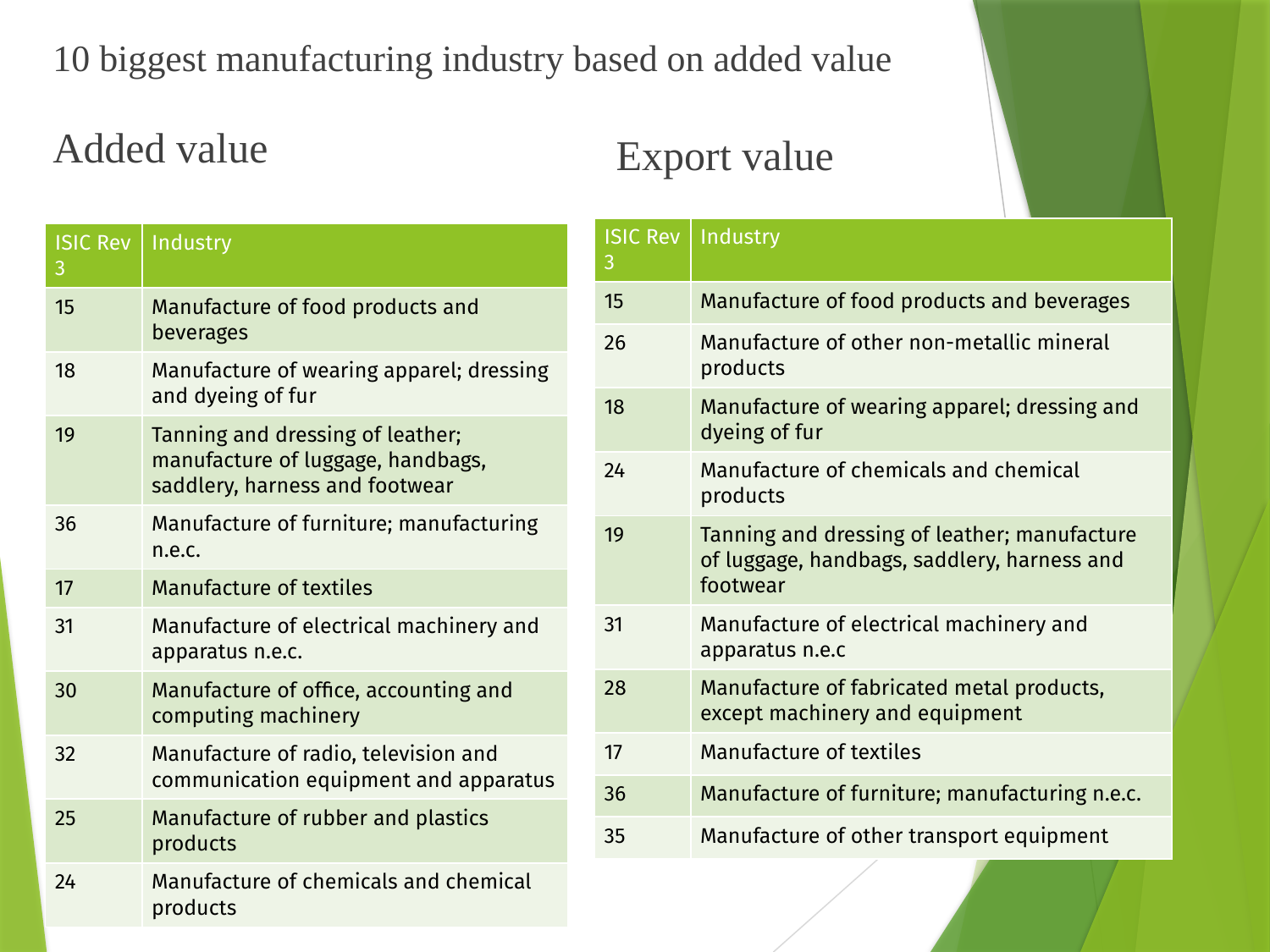

10 biggest manufacturing industry based on added value
Added value
Export value
| ISIC Rev 3 | Industry |
| --- | --- |
| 15 | Manufacture of food products and beverages |
| 26 | Manufacture of other non-metallic mineral products |
| 18 | Manufacture of wearing apparel; dressing and dyeing of fur |
| 24 | Manufacture of chemicals and chemical products |
| 19 | Tanning and dressing of leather; manufacture of luggage, handbags, saddlery, harness and footwear |
| 31 | Manufacture of electrical machinery and apparatus n.e.c |
| 28 | Manufacture of fabricated metal products, except machinery and equipment |
| 17 | Manufacture of textiles |
| 36 | Manufacture of furniture; manufacturing n.e.c. |
| 35 | Manufacture of other transport equipment |
| ISIC Rev 3 | Industry |
| --- | --- |
| 15 | Manufacture of food products and beverages |
| 18 | Manufacture of wearing apparel; dressing and dyeing of fur |
| 19 | Tanning and dressing of leather; manufacture of luggage, handbags, saddlery, harness and footwear |
| 36 | Manufacture of furniture; manufacturing n.e.c. |
| 17 | Manufacture of textiles |
| 31 | Manufacture of electrical machinery and apparatus n.e.c. |
| 30 | Manufacture of office, accounting and computing machinery |
| 32 | Manufacture of radio, television and communication equipment and apparatus |
| 25 | Manufacture of rubber and plastics products |
| 24 | Manufacture of chemicals and chemical products |